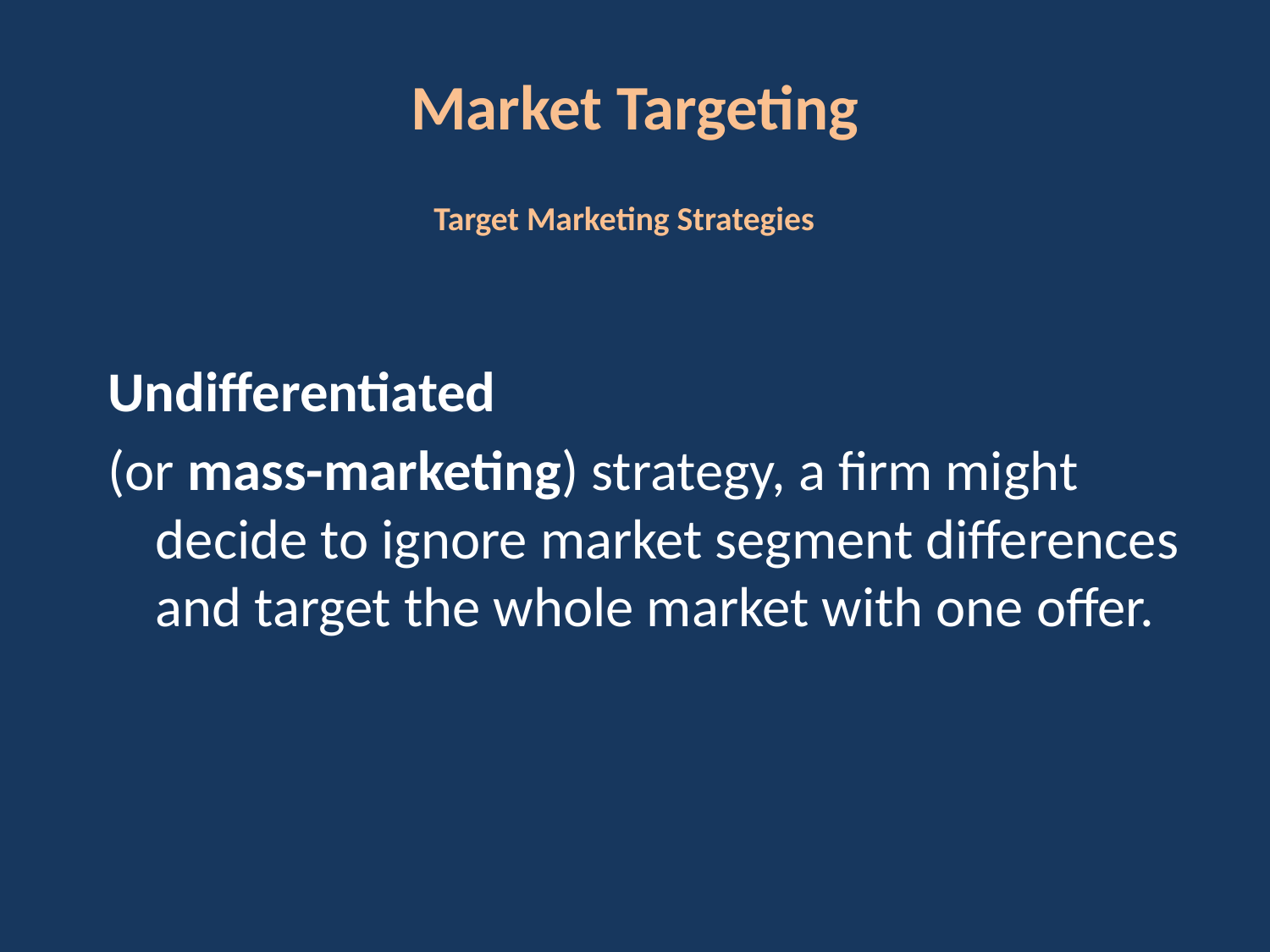

# Market Targeting
Target Marketing Strategies

Undifferentiated
(or mass-marketing) strategy, a firm might decide to ignore market segment differences and target the whole market with one offer.